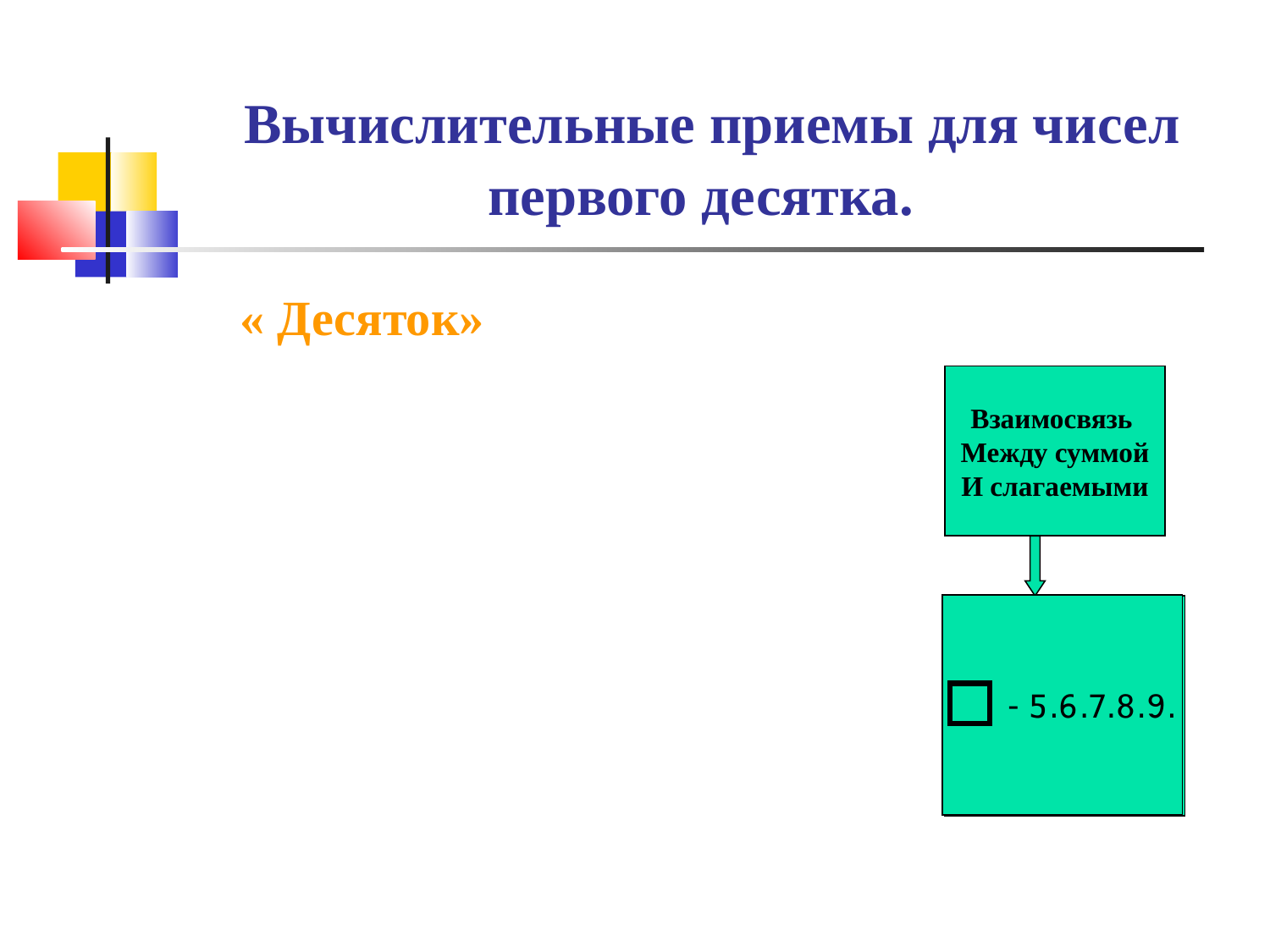

Вычислительные приемы для чисел первого десятка.

« Десяток»
Взаимосвязь
Между суммой
И слагаемыми

       - 5.6.7.8.9.
       - 5.6.7.8.9.